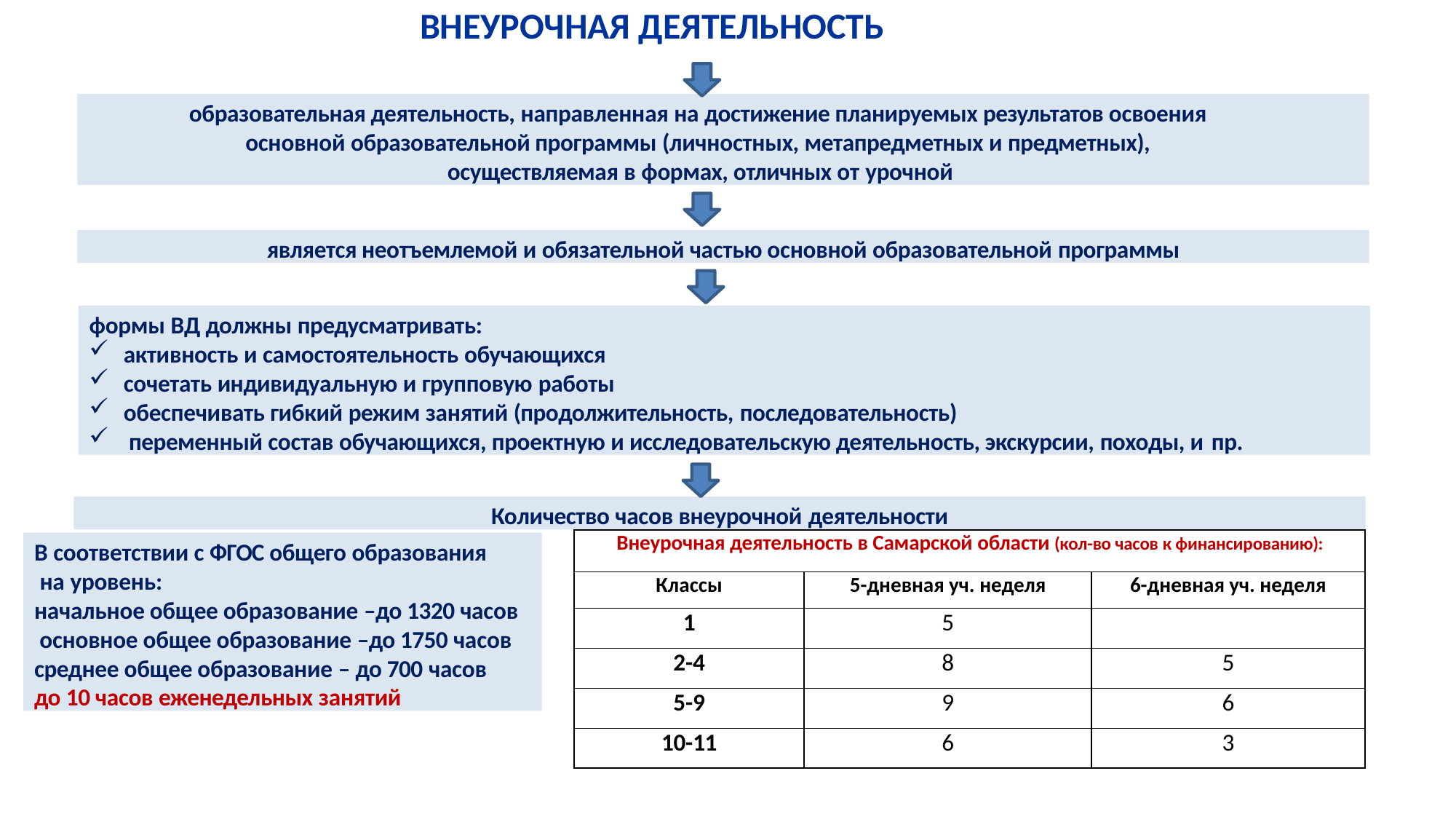

# ВНЕУРОЧНАЯ ДЕЯТЕЛЬНОСТЬ

образовательная деятельность, направленная на достижение планируемых результатов освоения  основной образовательной программы (личностных, метапредметных и предметных),  осуществляемая в формах, отличных от урочной

является неотъемлемой и обязательной частью основной образовательной программы

формы ВД должны предусматривать:
активность и самостоятельность обучающихся
сочетать индивидуальную и групповую работы
обеспечивать гибкий режим занятий (продолжительность, последовательность)
переменный состав обучающихся, проектную и исследовательскую деятельность, экскурсии, походы, и пр.

Количество часов внеурочной деятельности
| Внеурочная деятельность в Самарской области (кол-во часов к финансированию): |  |  |
| --- | --- | --- |
| Классы | 5-дневная уч. неделя | 6-дневная уч. неделя |
| 1 | 5 |  |
| 2-4 | 8 | 5 |
| 5-9 | 9 | 6 |
| 10-11 | 6 | 3 |
В соответствии с ФГОС общего образования  на уровень:
начальное общее образование –до 1320 часов  основное общее образование –до 1750 часов  среднее общее образование – до 700 часов
до 10 часов еженедельных занятий